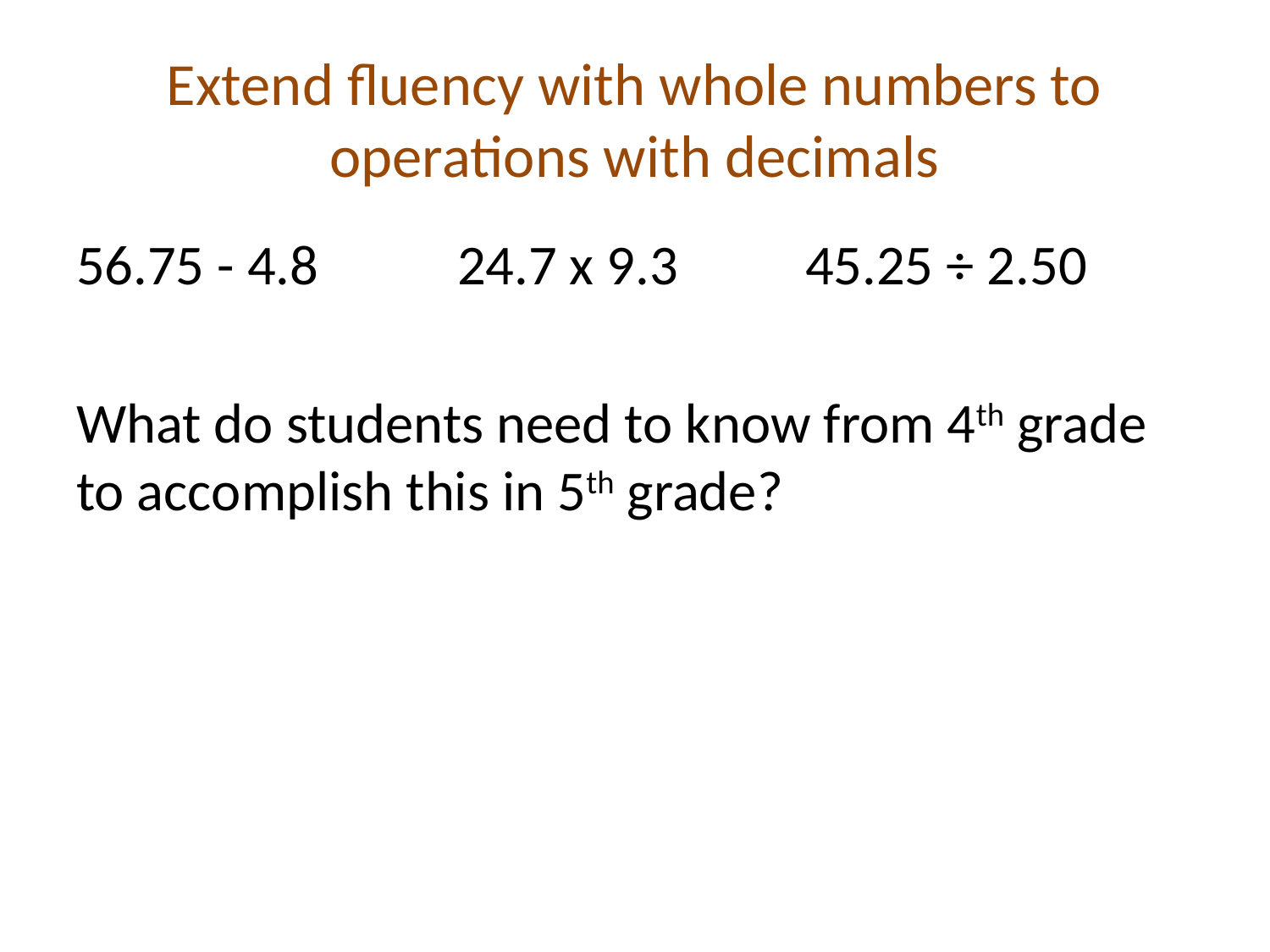

# Extend fluency with whole numbers to operations with decimals
56.75 - 4.8		24.7 x 9.3          45.25 ÷ 2.50

What do students need to know from 4th grade to accomplish this in 5th grade?